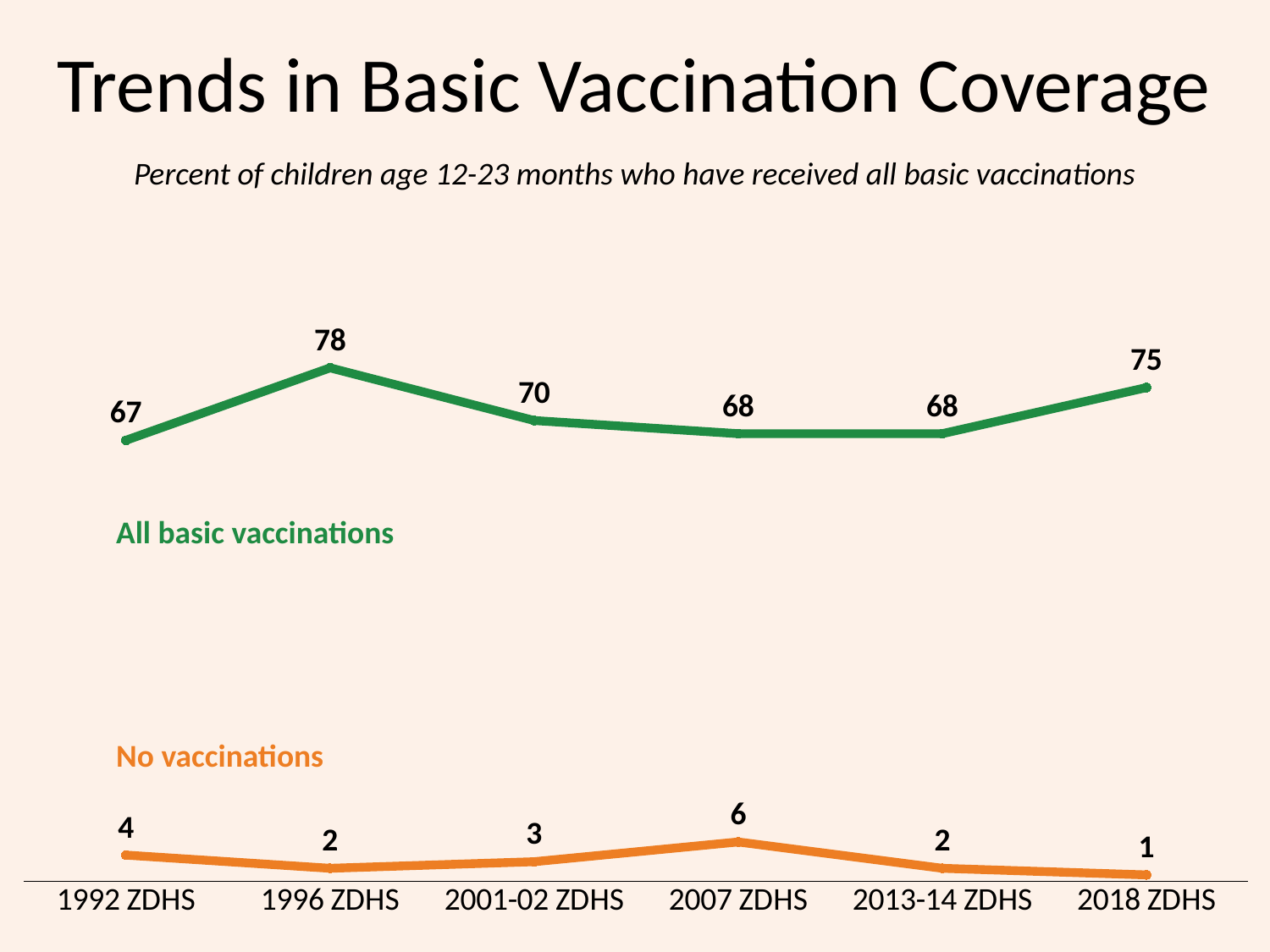

# Trends in Basic Vaccination Coverage
Percent of children age 12-23 months who have received all basic vaccinations

### Chart

| Category | All basic vaccinations | No vaccinations |
|---|---|---|
| 1992 ZDHS | 67.0 | 4.0 |
| 1996 ZDHS | 78.0 | 2.0 |
| 2001-02 ZDHS | 70.0 | 3.0 |
| 2007 ZDHS | 68.0 | 6.0 |
| 2013-14 ZDHS | 68.0 | 2.0 |
| 2018 ZDHS | 75.0 | 1.0 |
All basic vaccinations
No vaccinations